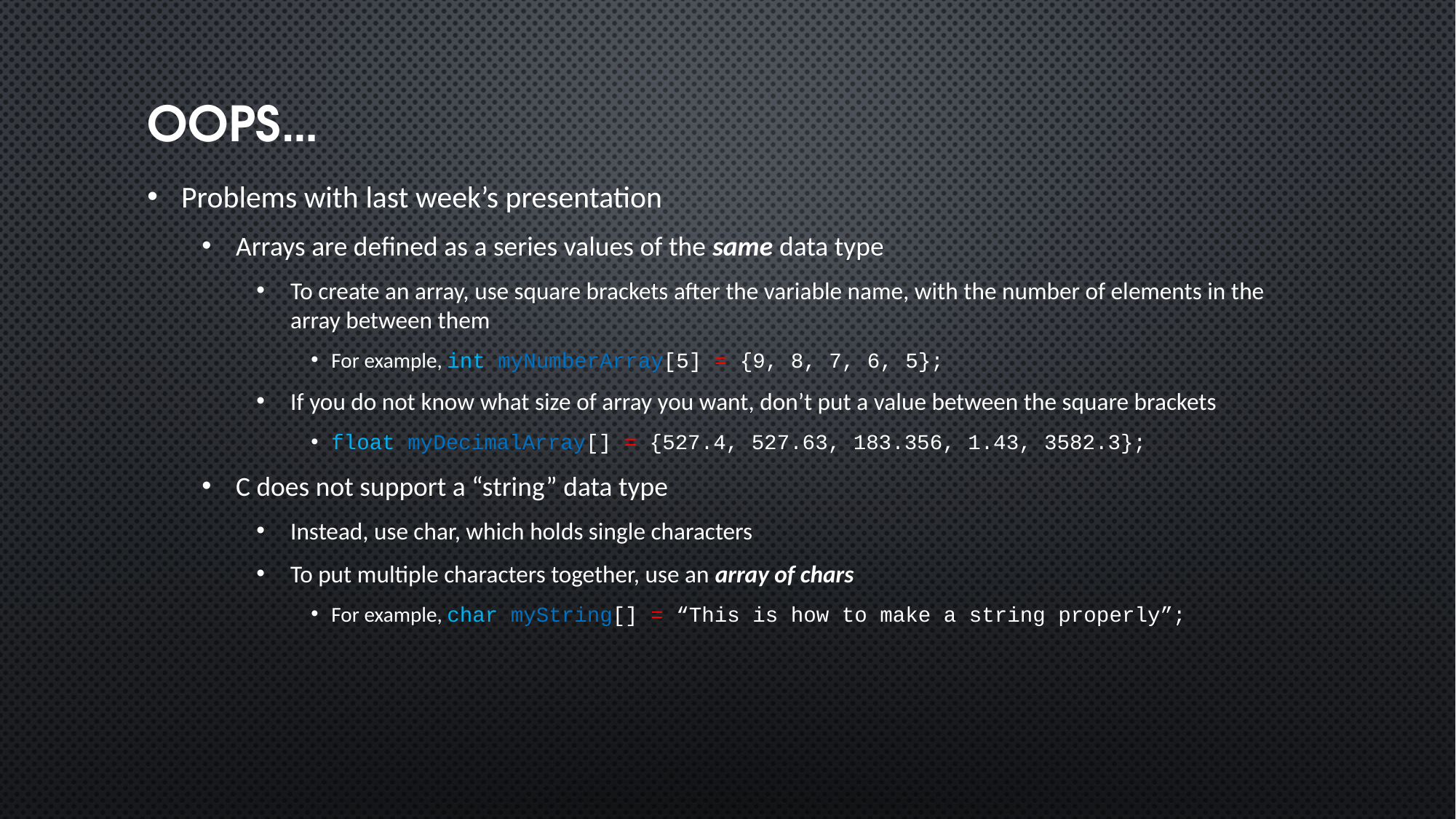

# Oops…
Problems with last week’s presentation
Arrays are defined as a series values of the same data type
To create an array, use square brackets after the variable name, with the number of elements in the array between them
For example, int myNumberArray[5] = {9, 8, 7, 6, 5};
If you do not know what size of array you want, don’t put a value between the square brackets
float myDecimalArray[] = {527.4, 527.63, 183.356, 1.43, 3582.3};
C does not support a “string” data type
Instead, use char, which holds single characters
To put multiple characters together, use an array of chars
For example, char myString[] = “This is how to make a string properly”;